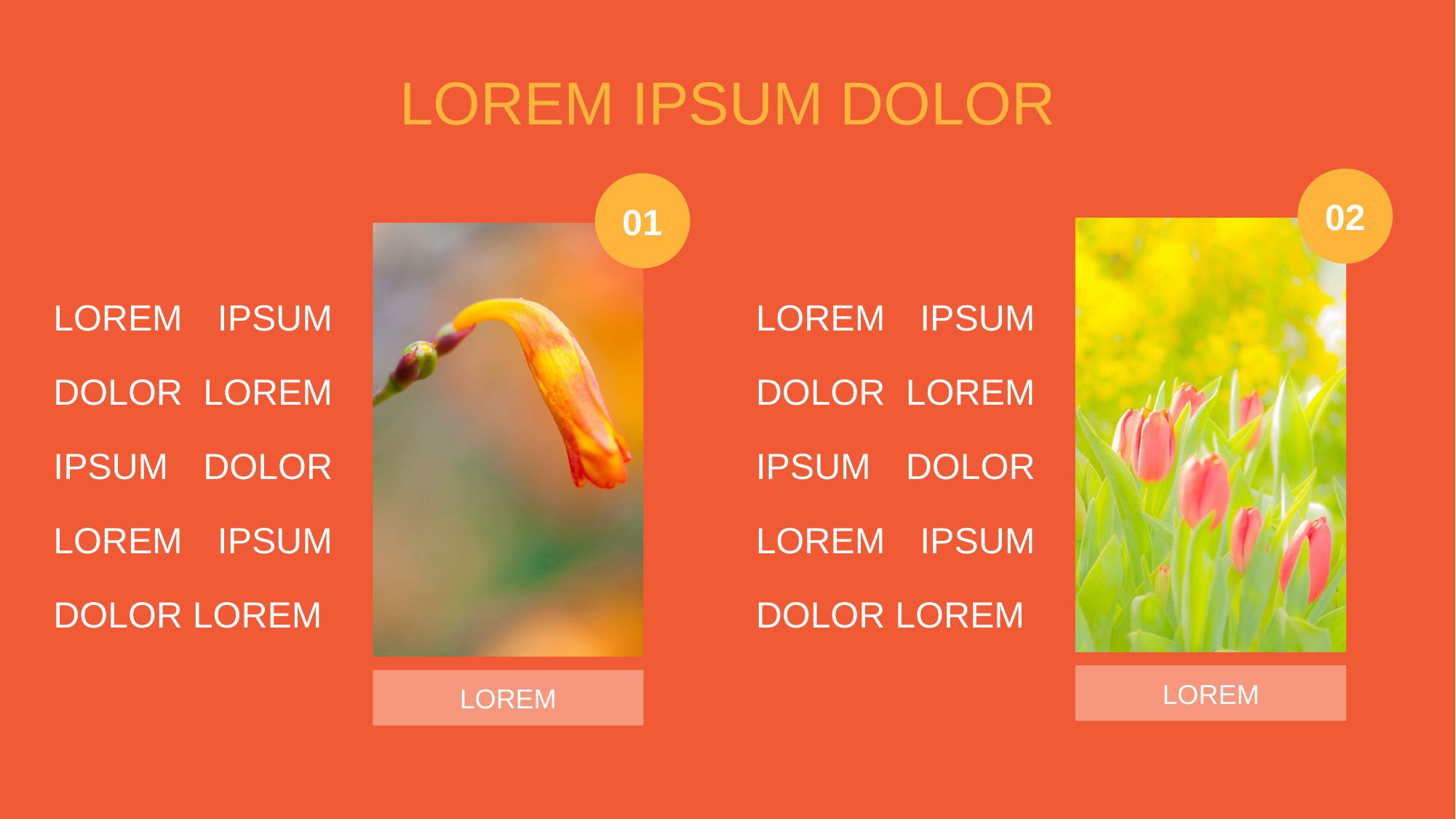

LOREM IPSUM DOLOR
02
01
LOREM IPSUM DOLOR LOREM IPSUM DOLOR LOREM IPSUM DOLOR LOREM
LOREM IPSUM DOLOR LOREM IPSUM DOLOR LOREM IPSUM DOLOR LOREM

LOREM
LOREM